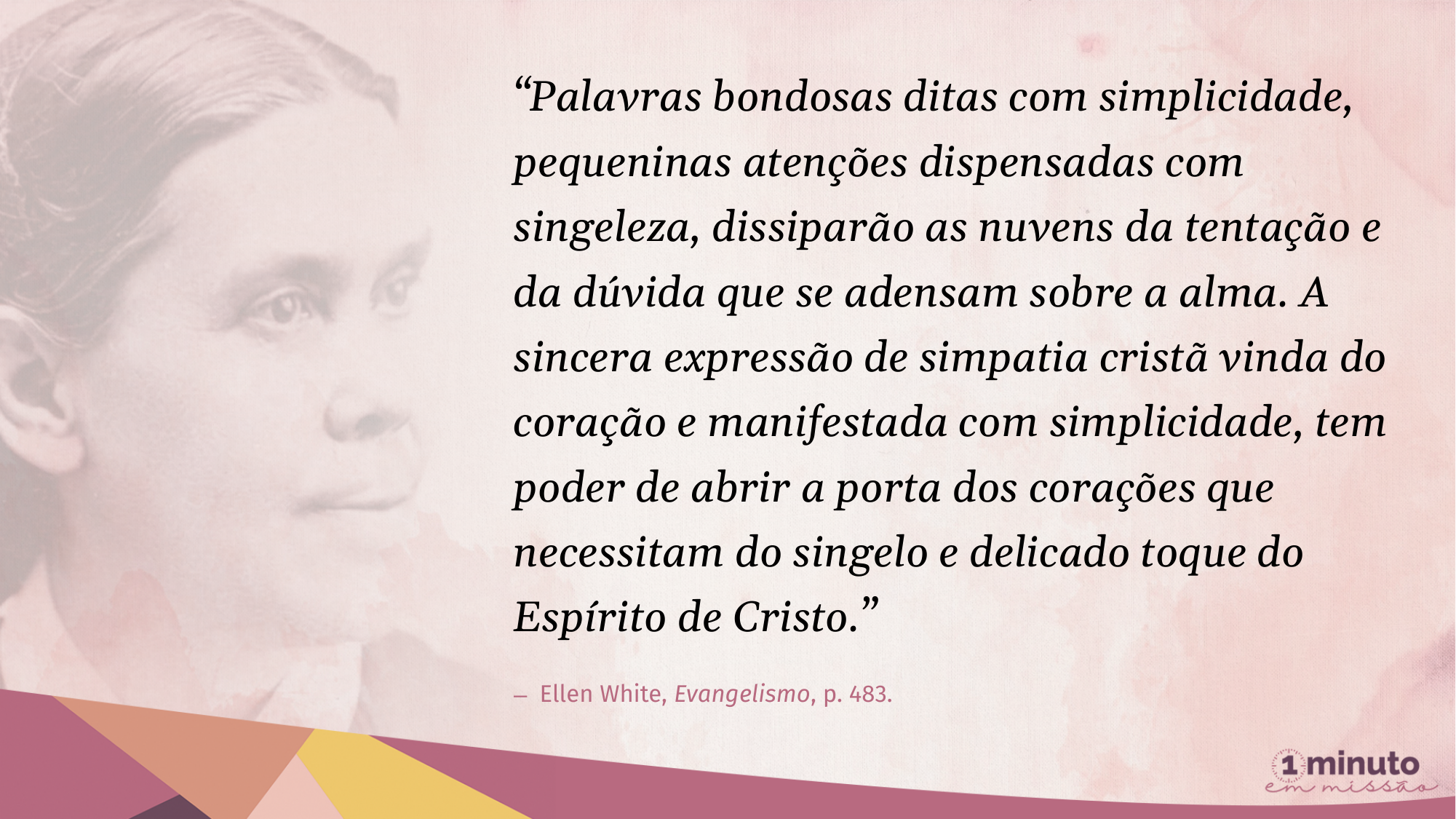

“Palavras bondosas ditas com simplicidade, pequeninas atenções dispensadas com singeleza, dissiparão as nuvens da tentação e da dúvida que se adensam sobre a alma. A sincera expressão de simpatia cristã vinda do coração e manifestada com simplicidade, tem poder de abrir a porta dos corações que necessitam do singelo e delicado toque do Espírito de Cristo.”
Ellen White, Evangelismo, p. 483.